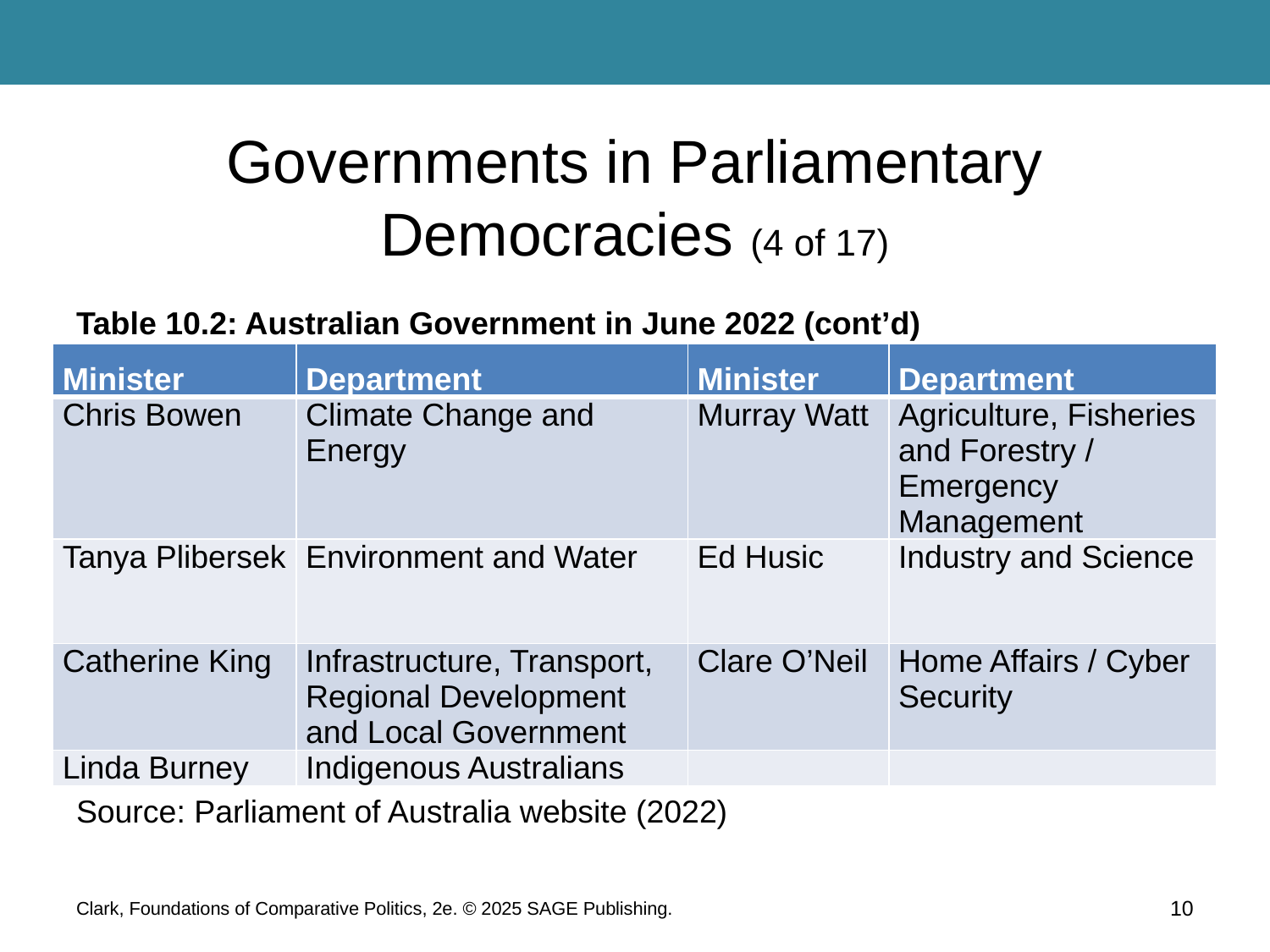

# Governments in Parliamentary Democracies (4 of 17)
Table 10.2: Australian Government in June 2022 (cont’d)

Source: Parliament of Australia website (2022)
| Minister | Department | Minister | Department |
| --- | --- | --- | --- |
| Chris Bowen | Climate Change and Energy | Murray Watt | Agriculture, Fisheries and Forestry / Emergency Management |
| Tanya Plibersek | Environment and Water | Ed Husic | Industry and Science |
| Catherine King | Infrastructure, Transport, Regional Development and Local Government | Clare O’Neil | Home Affairs / Cyber Security |
| Linda Burney | Indigenous Australians |  |  |
Clark, Foundations of Comparative Politics, 2e. © 2025 SAGE Publishing.
10